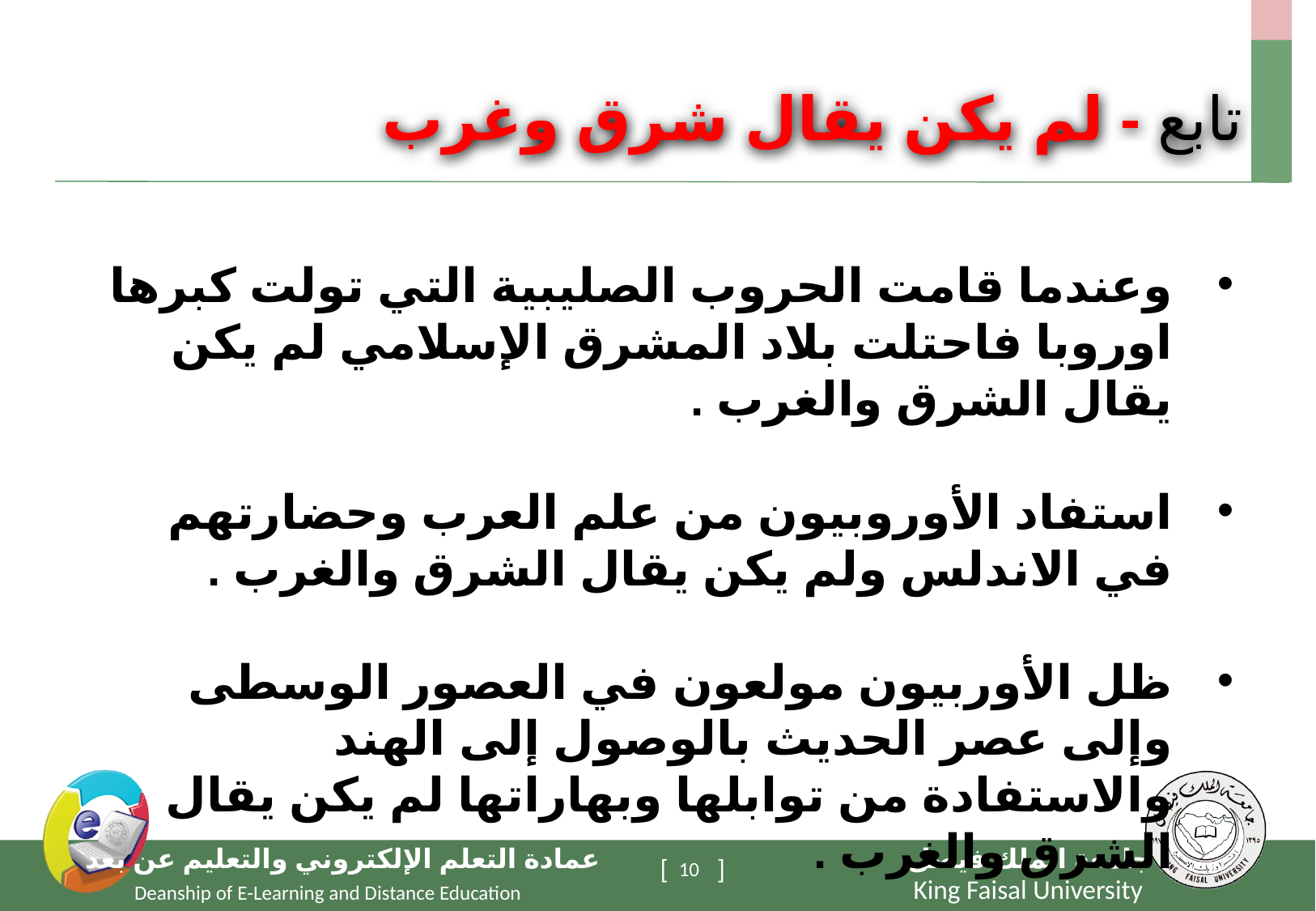

تابع - لم يكن يقال شرق وغرب

وعندما قامت الحروب الصليبية التي تولت كبرها اوروبا فاحتلت بلاد المشرق الإسلامي لم يكن يقال الشرق والغرب .

استفاد الأوروبيون من علم العرب وحضارتهم  في الاندلس ولم يكن يقال الشرق والغرب .

ظل الأوربيون مولعون في العصور الوسطى وإلى عصر الحديث بالوصول إلى الهند والاستفادة من توابلها وبهاراتها لم يكن يقال الشرق والغرب .
10